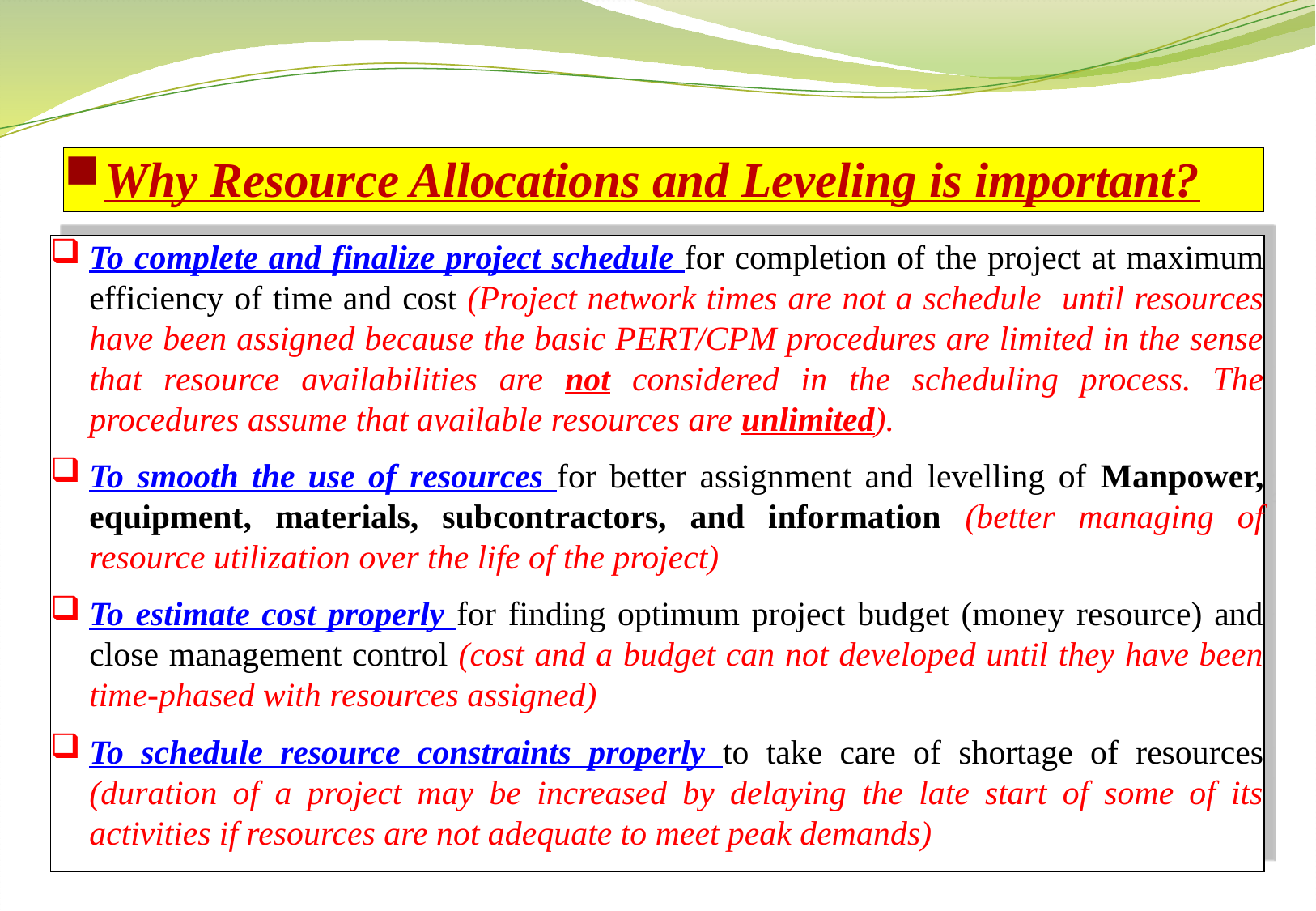

Why Resource Allocations and Leveling is important?
To complete and finalize project schedule for completion of the project at maximum efficiency of time and cost (Project network times are not a schedule  until resources have been assigned because the basic PERT/CPM procedures are limited in the sense that resource availabilities are not considered in the scheduling process. The procedures assume that available resources are unlimited).
To smooth the use of resources for better assignment and levelling of Manpower, equipment, materials, subcontractors, and information (better managing of resource utilization over the life of the project)
To estimate cost properly for finding optimum project budget (money resource) and close management control (cost and a budget can not developed until they have been time-phased with resources assigned)
To schedule resource constraints properly to take care of shortage of resources (duration of a project may be increased by delaying the late start of some of its activities if resources are not adequate to meet peak demands)